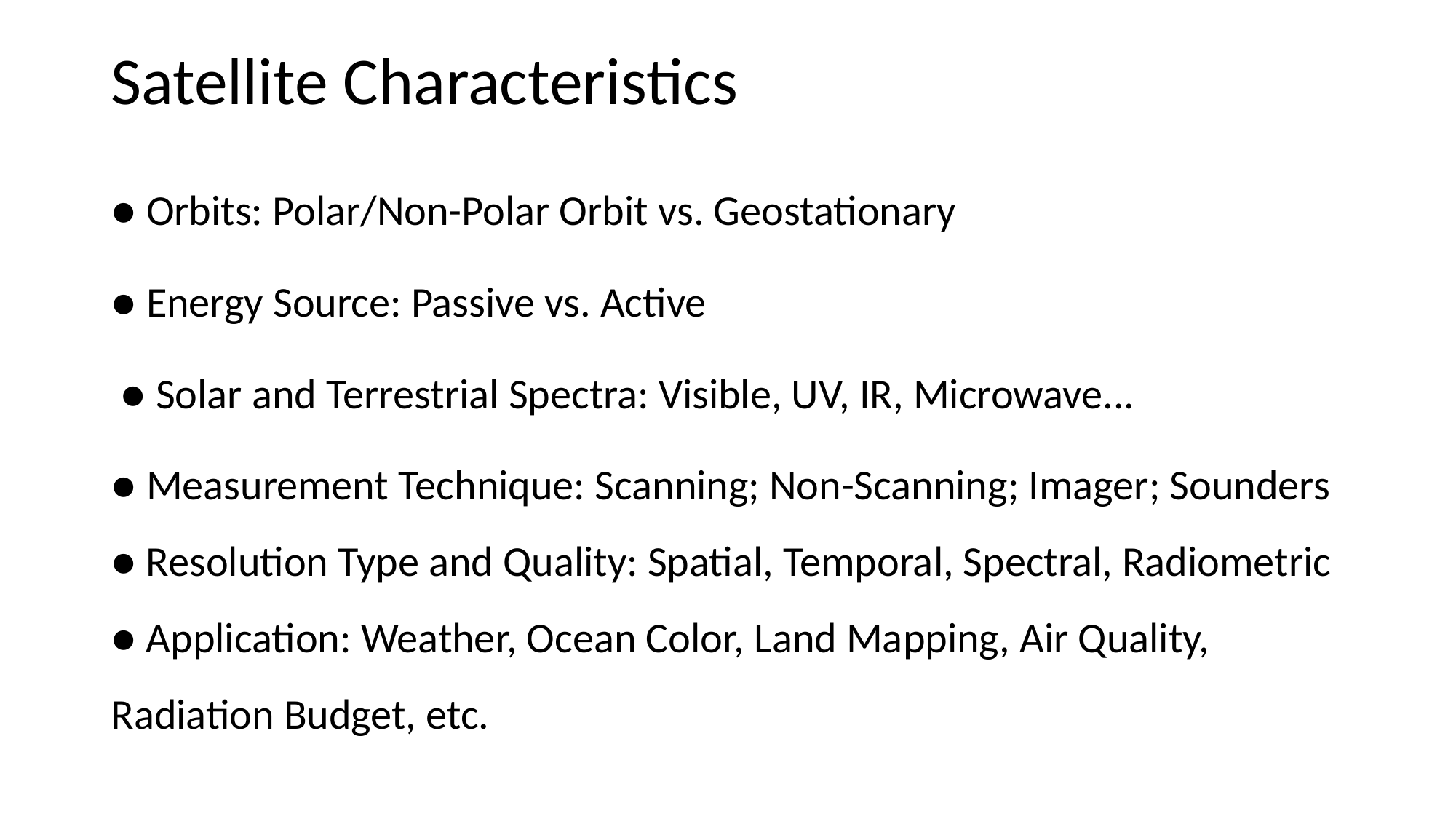

# Satellite Characteristics
● Orbits: Polar/Non-Polar Orbit vs. Geostationary
● Energy Source: Passive vs. Active
 ● Solar and Terrestrial Spectra: Visible, UV, IR, Microwave...
● Measurement Technique: Scanning; Non-Scanning; Imager; Sounders ● Resolution Type and Quality: Spatial, Temporal, Spectral, Radiometric ● Application: Weather, Ocean Color, Land Mapping, Air Quality, Radiation Budget, etc.